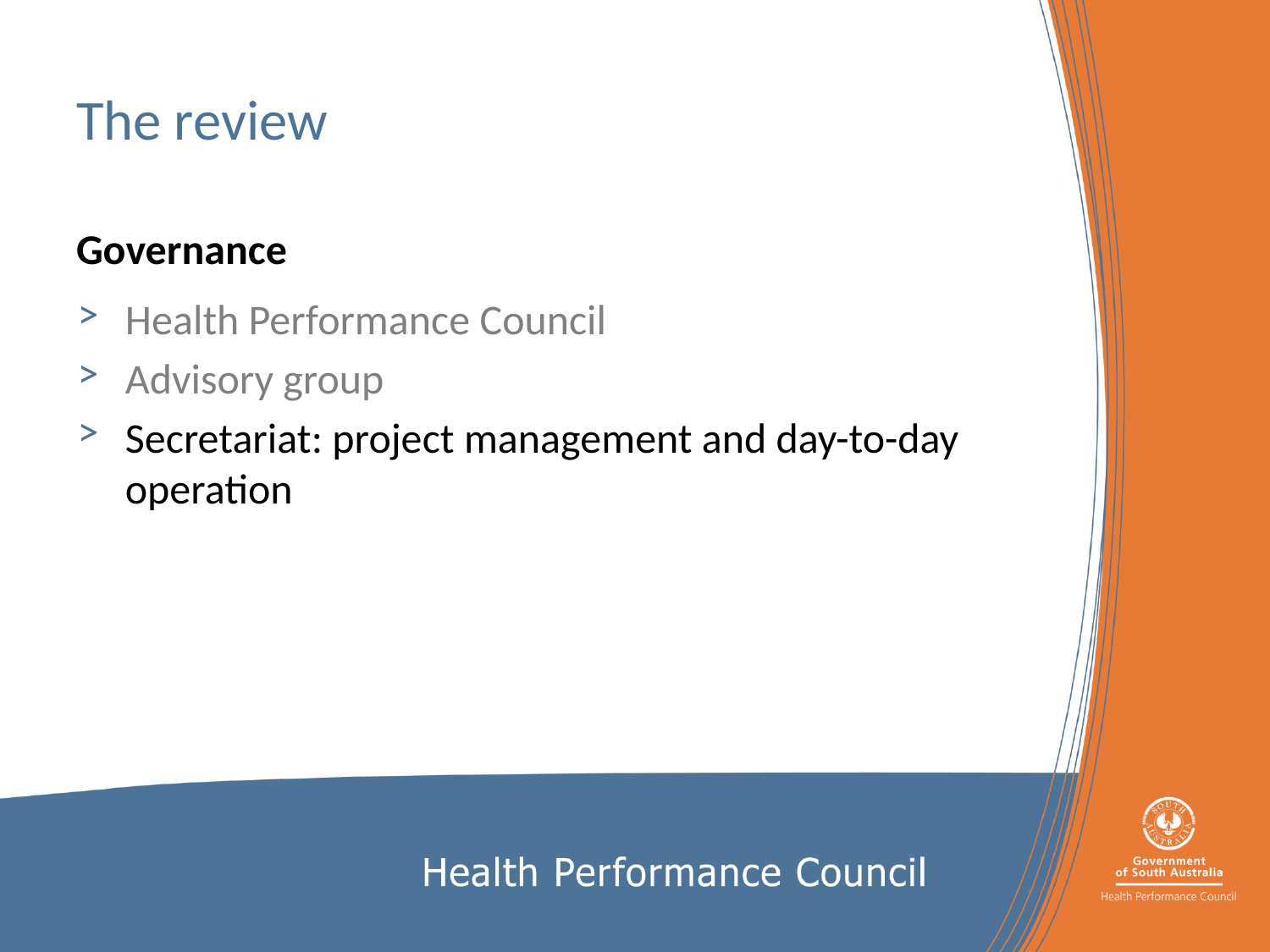

# The review
Governance
Health Performance Council
Advisory group
Secretariat: project management and day-to-day operation